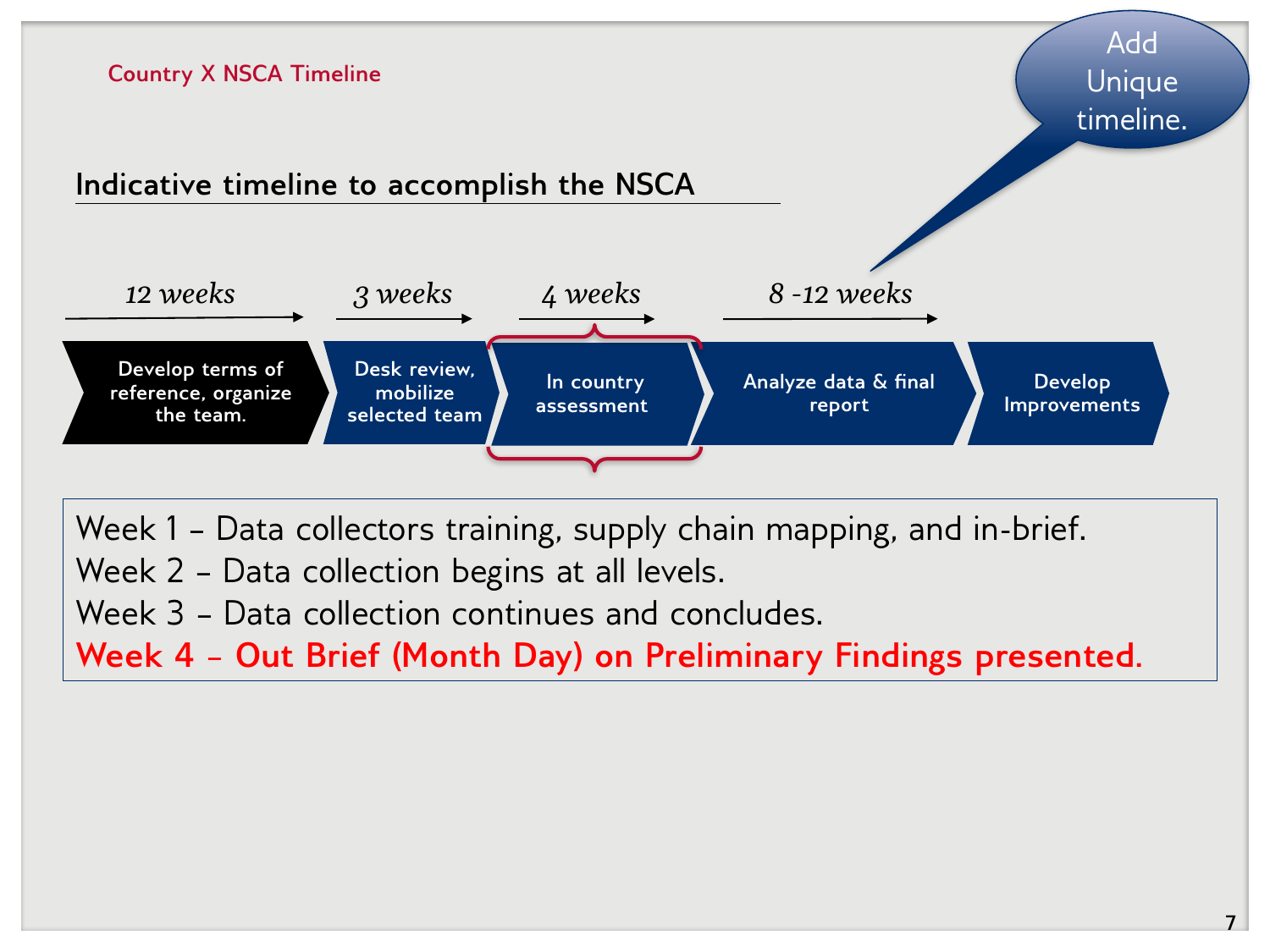

Add Unique timeline.
# Country X NSCA Timeline
Indicative timeline to accomplish the NSCA
12 weeks
3 weeks
4 weeks
8 -12 weeks

Develop terms of reference, organize the team.

Desk review, mobilize selected team

Analyze data & final report

Develop
Improvements

In country assessment
Week 1 – Data collectors training, supply chain mapping, and in-brief.
Week 2 – Data collection begins at all levels.
Week 3 – Data collection continues and concludes.
Week 4 – Out Brief (Month Day) on Preliminary Findings presented.
7